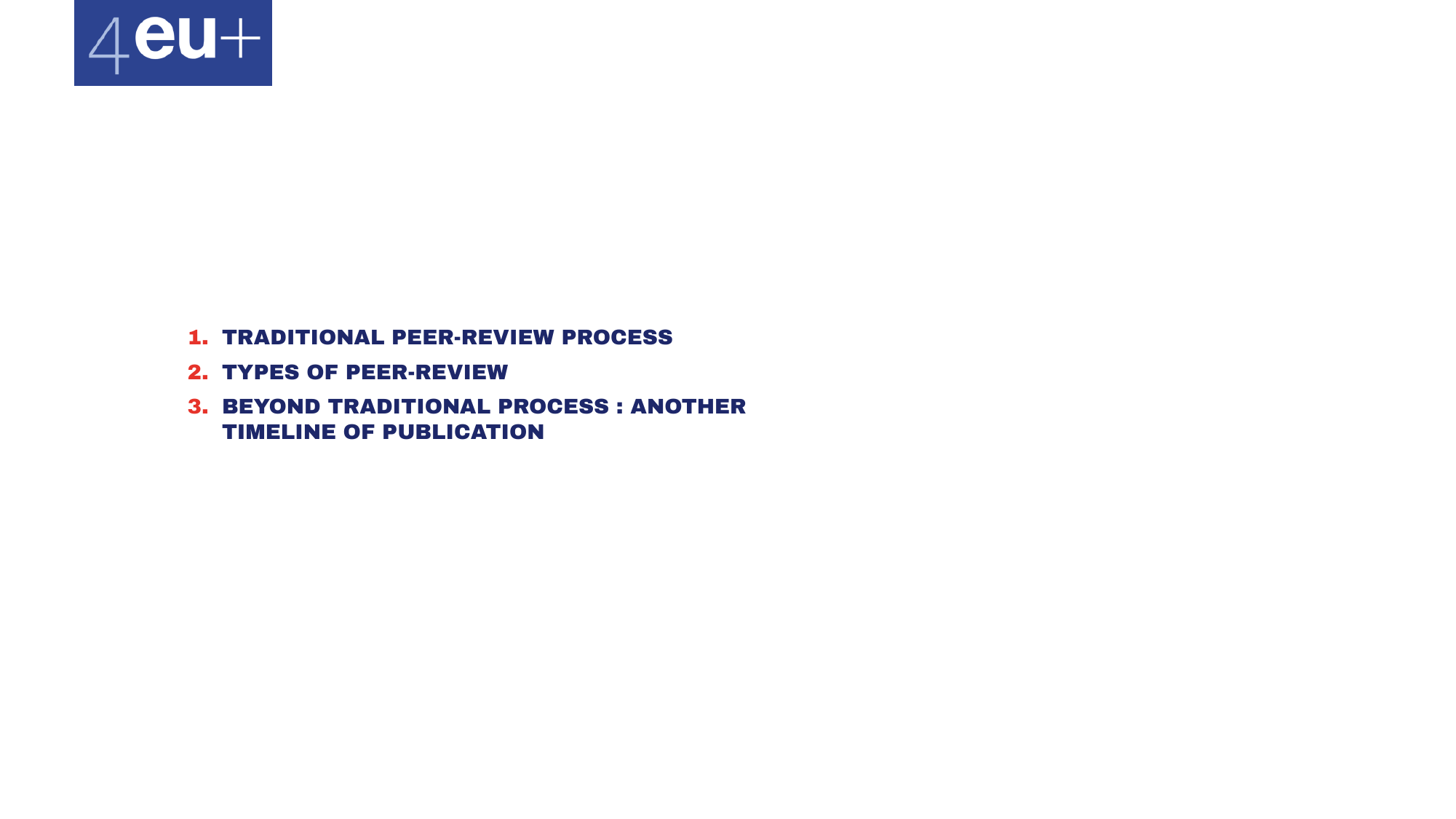

Traditional Peer-Review Process
Types of peer-review
Beyond traditional process : Another timeline of publication